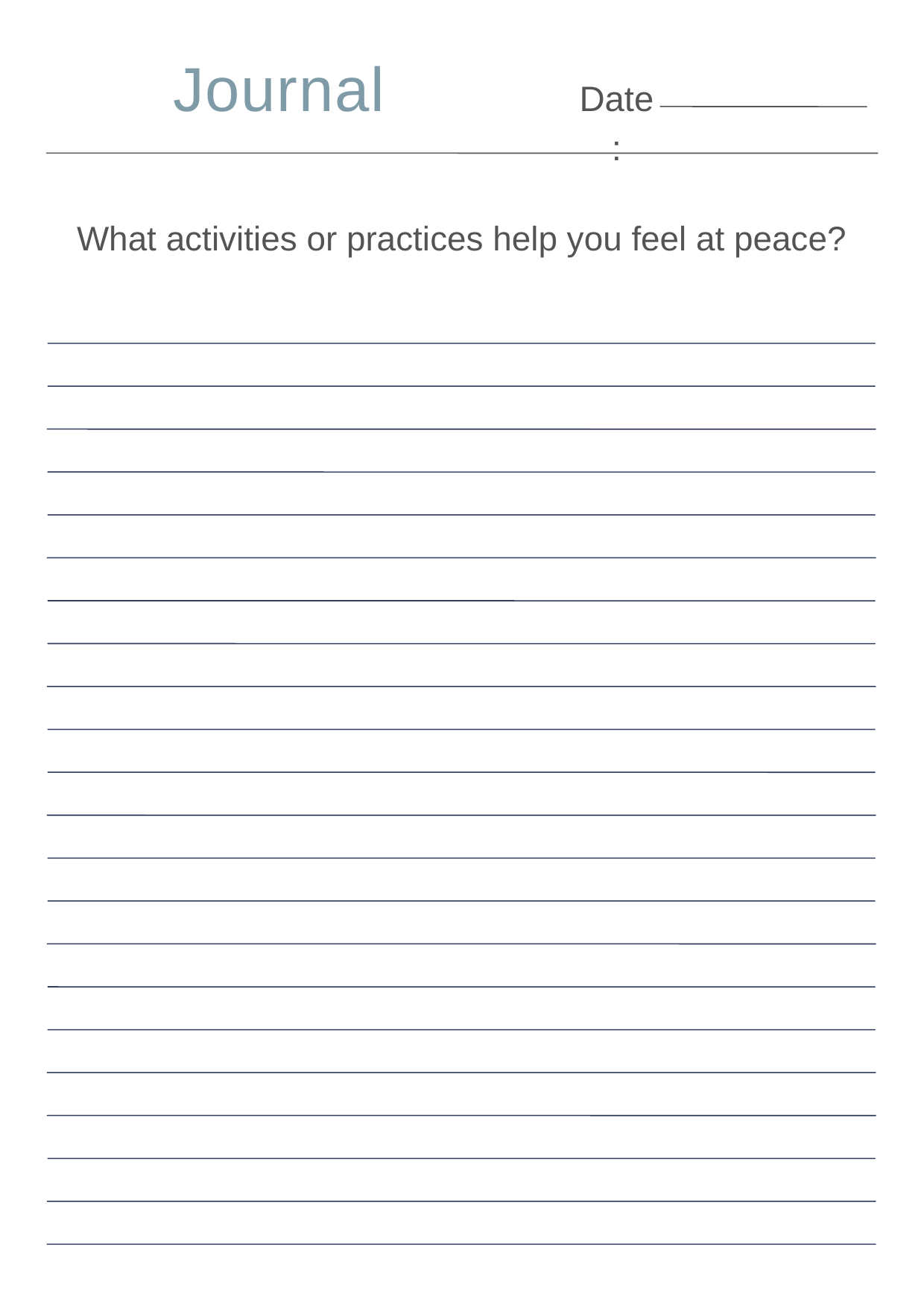

Journal
Date:

What activities or practices help you feel at peace?